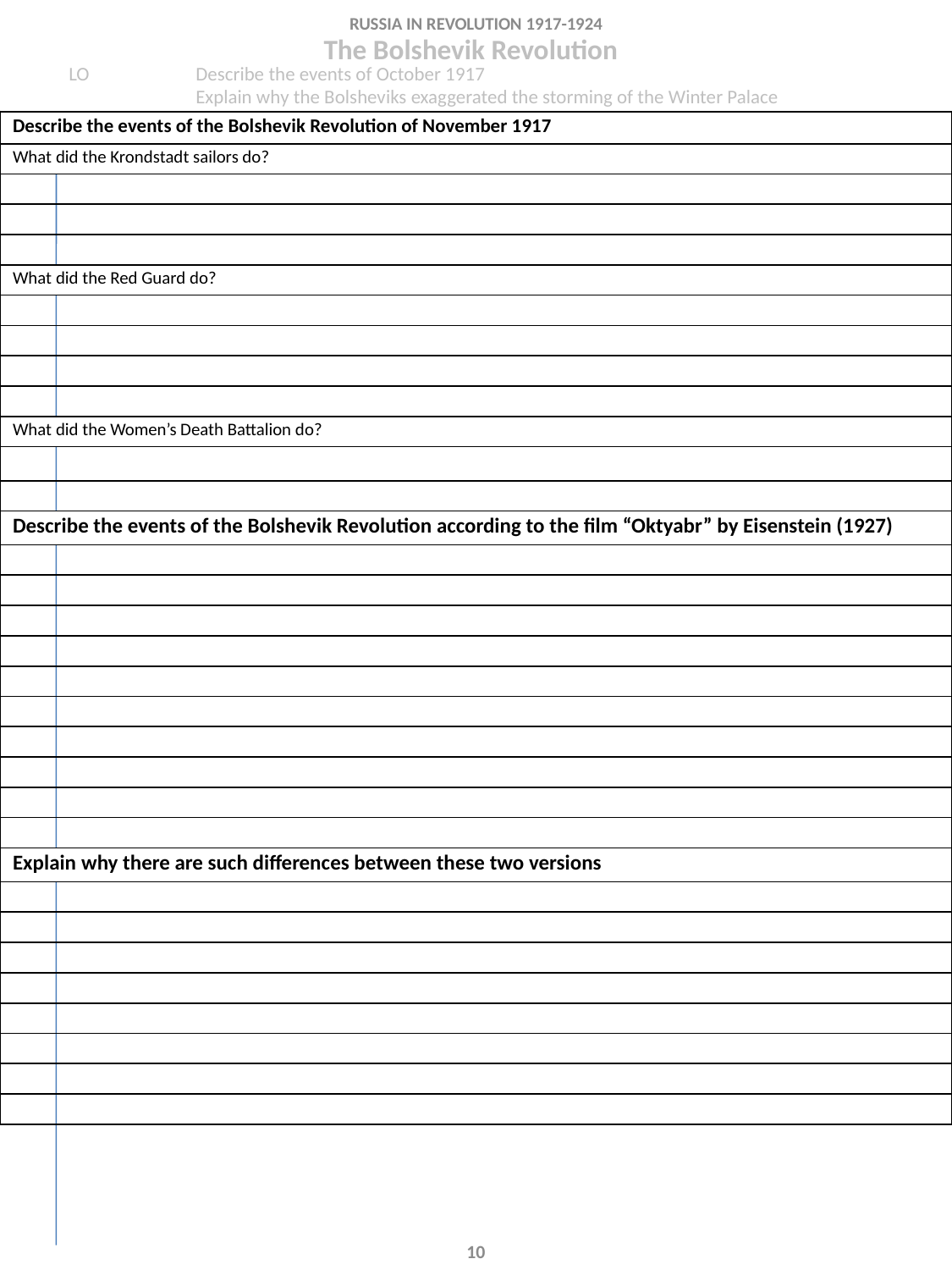

RUSSIA IN REVOLUTION 1917-1924
The Bolshevik Revolution
LO 	Describe the events of October 1917
	Explain why the Bolsheviks exaggerated the storming of the Winter Palace
| Describe the events of the Bolshevik Revolution of November 1917 |
| --- |
| What did the Krondstadt sailors do? |
|  |
|  |
|  |
| What did the Red Guard do? |
|  |
|  |
|  |
|  |
| What did the Women’s Death Battalion do? |
|  |
|  |
| Describe the events of the Bolshevik Revolution according to the film “Oktyabr” by Eisenstein (1927) |
|  |
|  |
|  |
|  |
|  |
|  |
|  |
|  |
|  |
|  |
| Explain why there are such differences between these two versions |
|  |
|  |
|  |
|  |
|  |
|  |
|  |
|  |
10